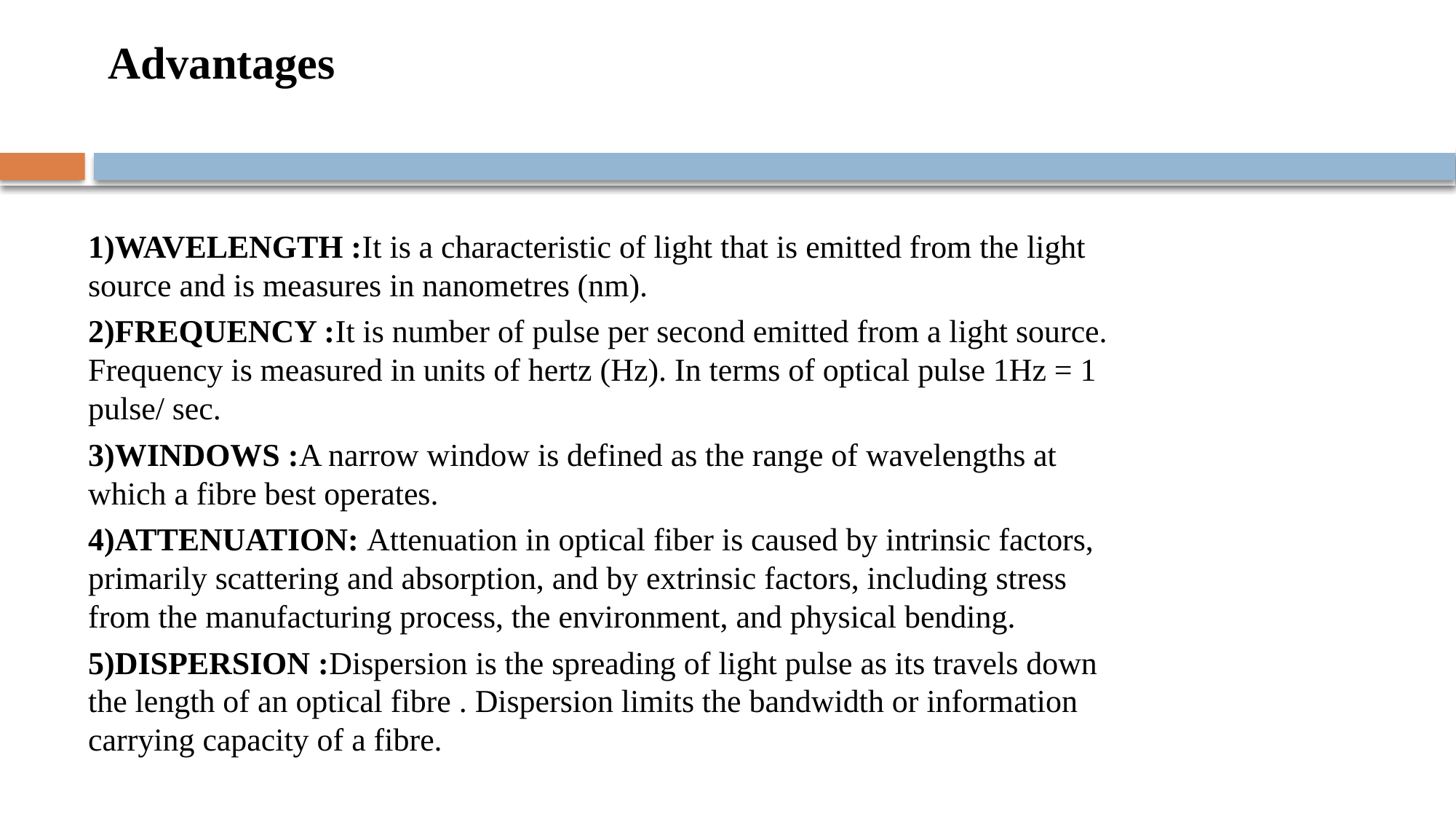

# Advantages
1)WAVELENGTH :It is a characteristic of light that is emitted from the light source and is measures in nanometres (nm).
2)FREQUENCY :It is number of pulse per second emitted from a light source. Frequency is measured in units of hertz (Hz). In terms of optical pulse 1Hz = 1 pulse/ sec.
3)WINDOWS :A narrow window is defined as the range of wavelengths at which a fibre best operates.
4)ATTENUATION: Attenuation in optical fiber is caused by intrinsic factors, primarily scattering and absorption, and by extrinsic factors, including stress from the manufacturing process, the environment, and physical bending.
5)DISPERSION :Dispersion is the spreading of light pulse as its travels down the length of an optical fibre . Dispersion limits the bandwidth or information carrying capacity of a fibre.